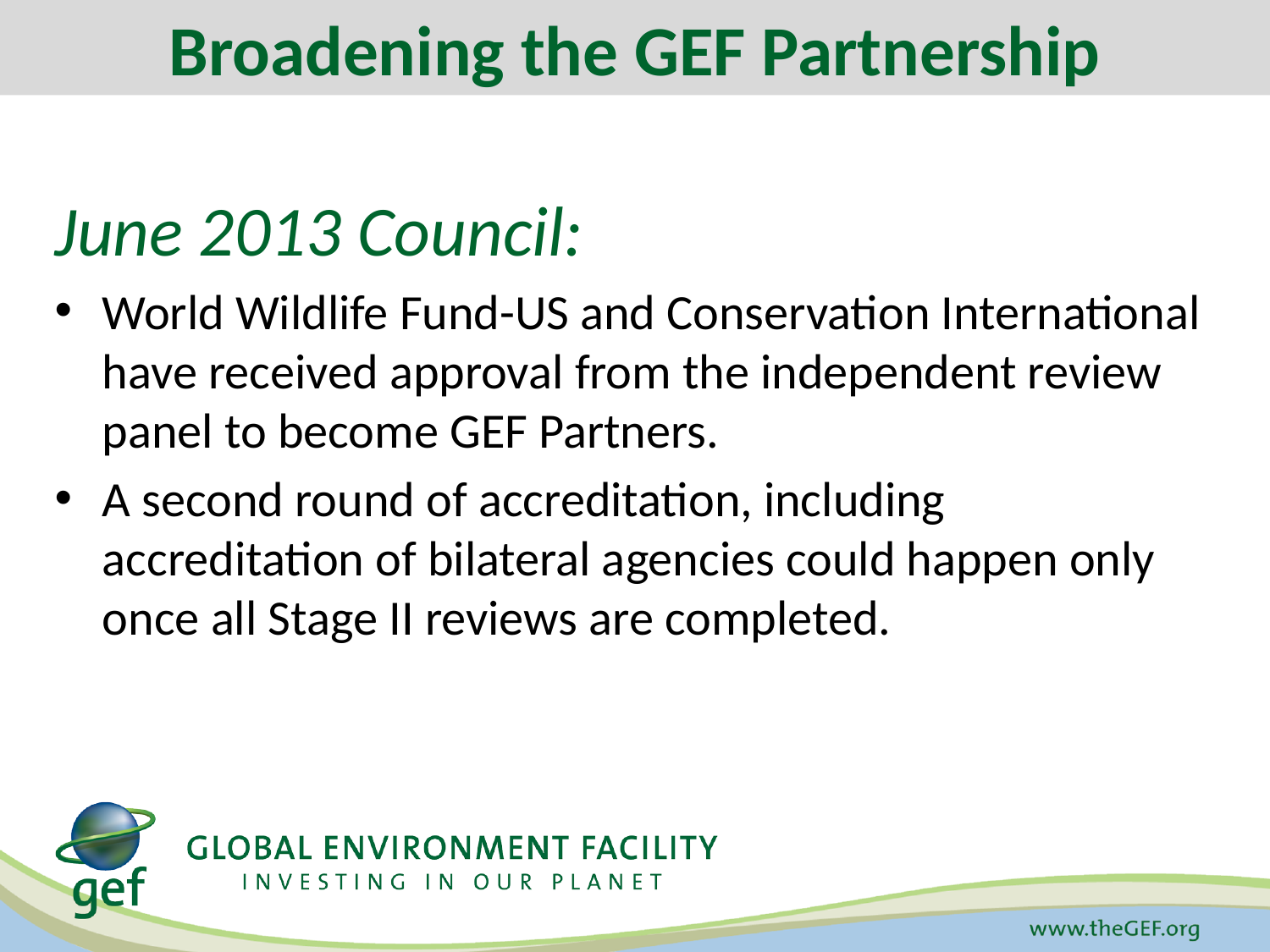

Broadening the GEF Partnership

June 2013 Council:
World Wildlife Fund-US and Conservation International have received approval from the independent review panel to become GEF Partners.
A second round of accreditation, including accreditation of bilateral agencies could happen only once all Stage II reviews are completed.